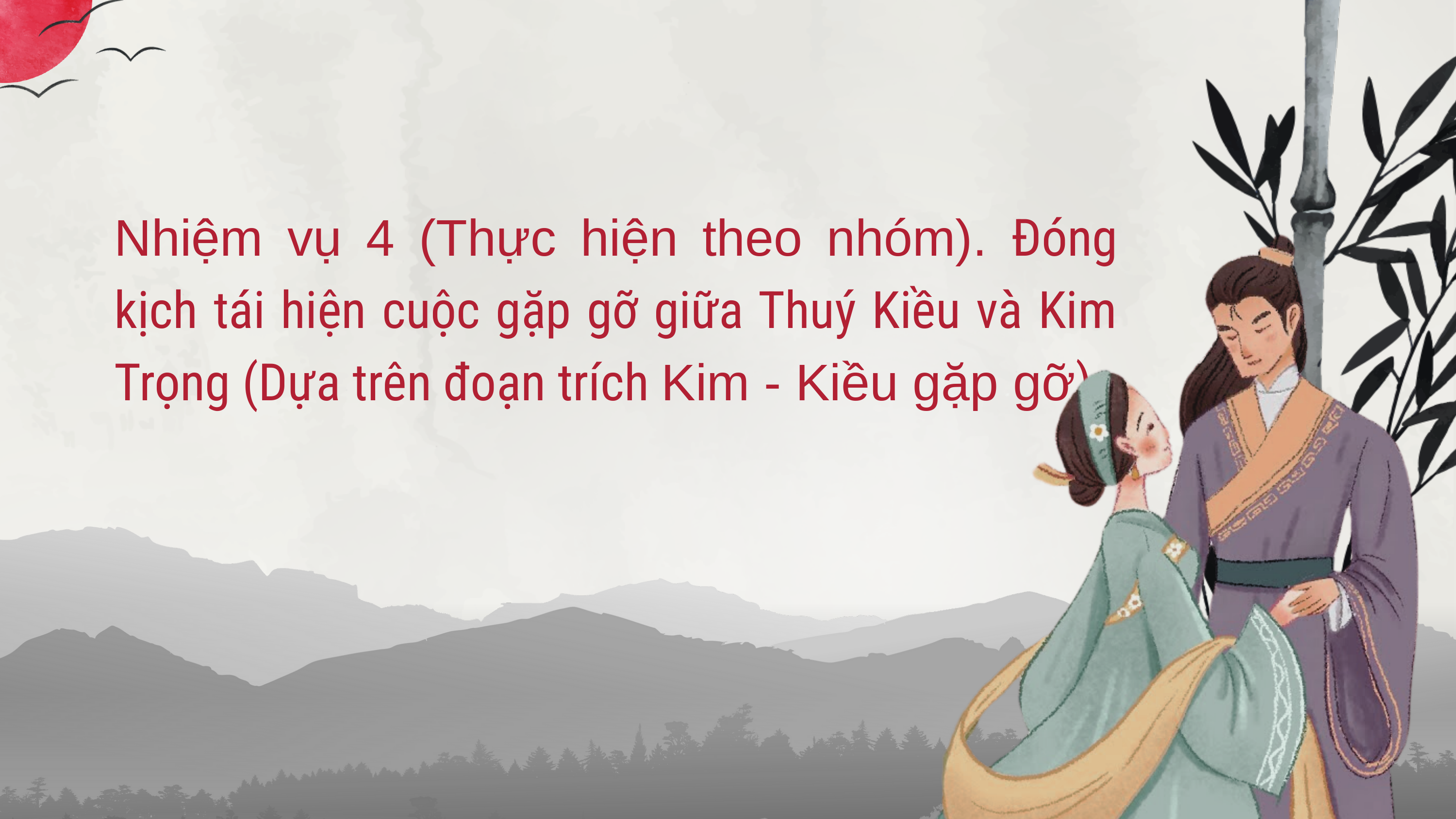

Nhiệm vụ 4 (Thực hiện theo nhóm). Đóng kịch tái hiện cuộc gặp gỡ giữa Thuý Kiều và Kim Trọng (Dựa trên đoạn trích Kim - Kiều gặp gỡ)